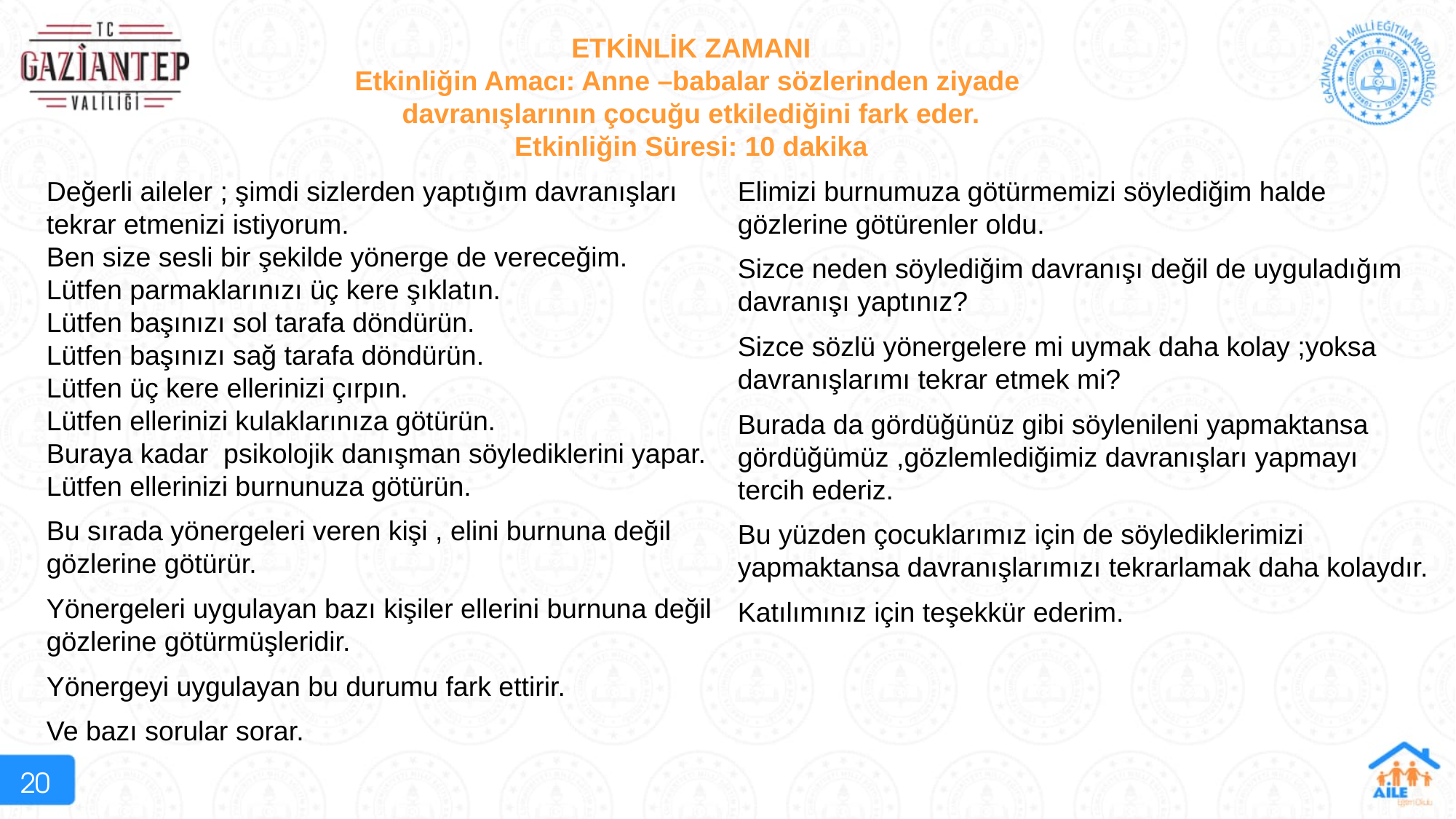

ETKİNLİK ZAMANI
Etkinliğin Amacı: Anne –babalar sözlerinden ziyade
davranışlarının çocuğu etkilediğini fark eder.
Etkinliğin Süresi: 10 dakika
Değerli aileler ; şimdi sizlerden yaptığım davranışları tekrar etmenizi istiyorum.
Ben size sesli bir şekilde yönerge de vereceğim.
Lütfen parmaklarınızı üç kere şıklatın.
Lütfen başınızı sol tarafa döndürün.
Lütfen başınızı sağ tarafa döndürün.
Lütfen üç kere ellerinizi çırpın.
Lütfen ellerinizi kulaklarınıza götürün.
Buraya kadar  psikolojik danışman söylediklerini yapar.
Lütfen ellerinizi burnunuza götürün.
Bu sırada yönergeleri veren kişi , elini burnuna değil gözlerine götürür.
Yönergeleri uygulayan bazı kişiler ellerini burnuna değil gözlerine götürmüşleridir.
Yönergeyi uygulayan bu durumu fark ettirir.
Ve bazı sorular sorar.
Elimizi burnumuza götürmemizi söylediğim halde gözlerine götürenler oldu.
Sizce neden söylediğim davranışı değil de uyguladığım davranışı yaptınız?
Sizce sözlü yönergelere mi uymak daha kolay ;yoksa davranışlarımı tekrar etmek mi?
Burada da gördüğünüz gibi söylenileni yapmaktansa gördüğümüz ,gözlemlediğimiz davranışları yapmayı tercih ederiz.
Bu yüzden çocuklarımız için de söylediklerimizi yapmaktansa davranışlarımızı tekrarlamak daha kolaydır.
Katılımınız için teşekkür ederim.

20